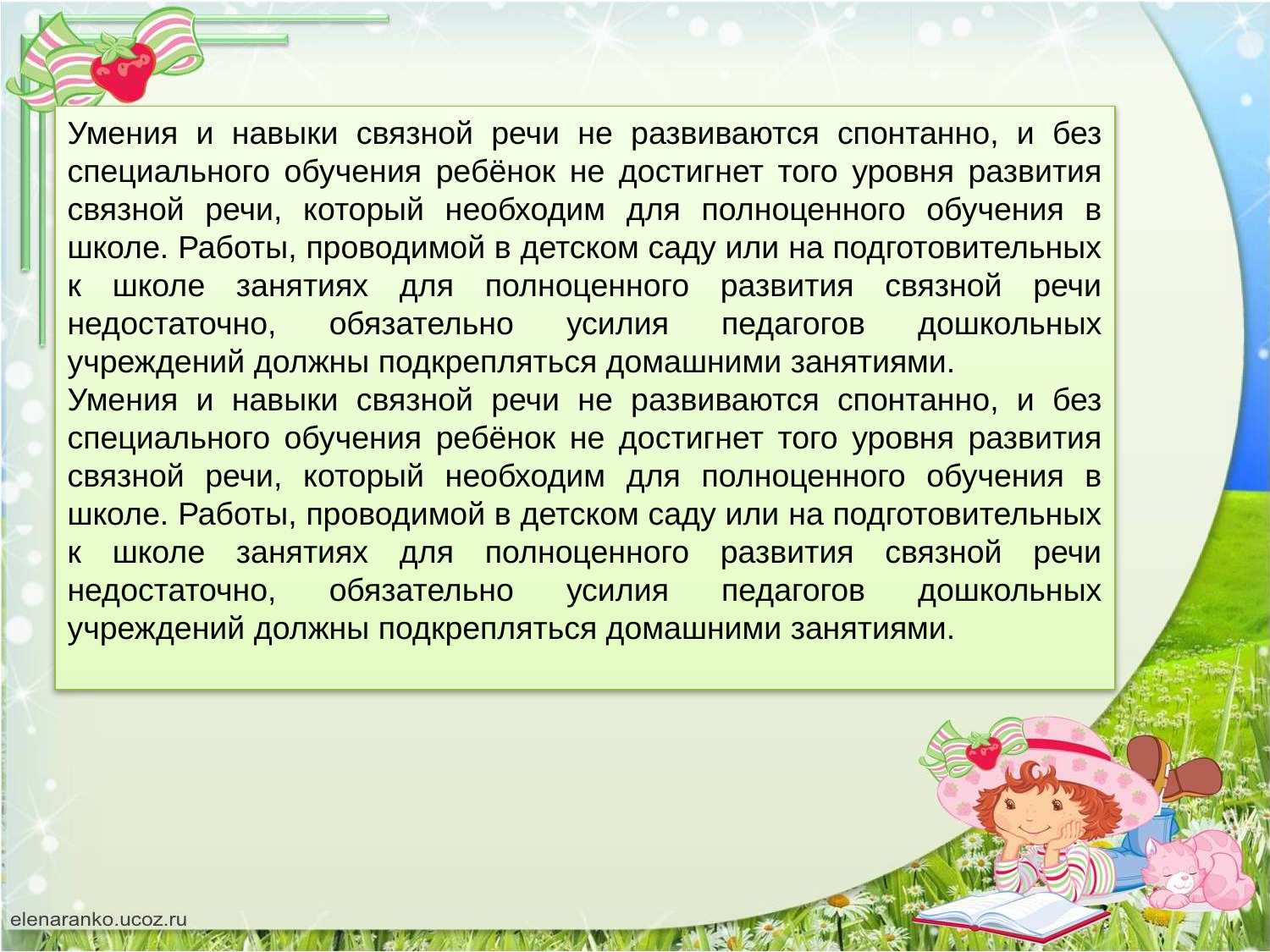

Умения и навыки связной речи не развиваются спонтанно, и без специального обучения ребёнок не достигнет того уровня развития связной речи, который необходим для полноценного обучения в школе. Работы, проводимой в детском саду или на подготовительных к школе занятиях для полноценного развития связной речи недостаточно, обязательно усилия педагогов дошкольных учреждений должны подкрепляться домашними занятиями.
Умения и навыки связной речи не развиваются спонтанно, и без специального обучения ребёнок не достигнет того уровня развития связной речи, который необходим для полноценного обучения в школе. Работы, проводимой в детском саду или на подготовительных к школе занятиях для полноценного развития связной речи недостаточно, обязательно усилия педагогов дошкольных учреждений должны подкрепляться домашними занятиями.